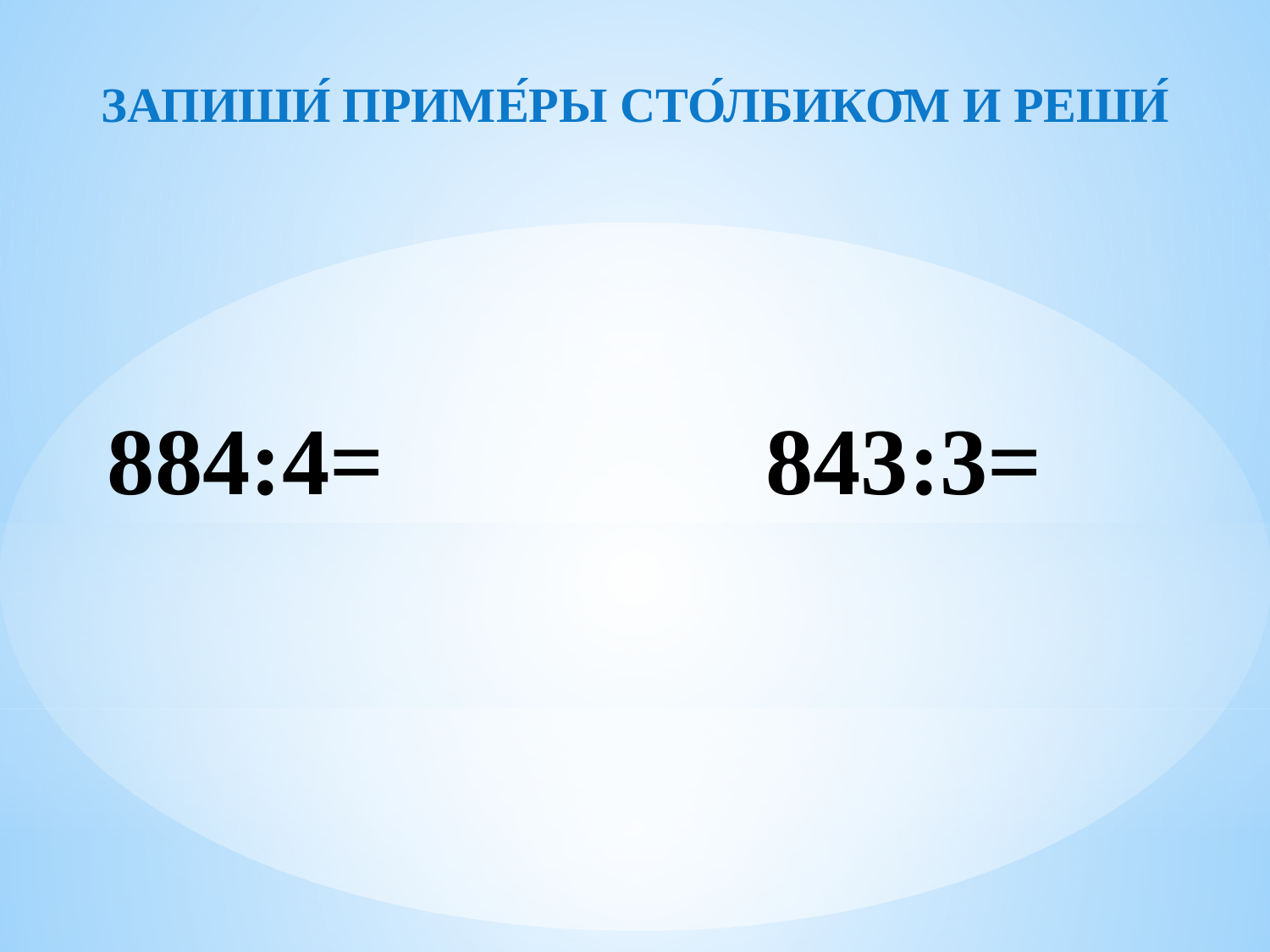

ЗАПИШИ́ ПРИМЕ́РЫ СТО́ЛБИКО̄М И РЕШИ́
884:4=                843:3=